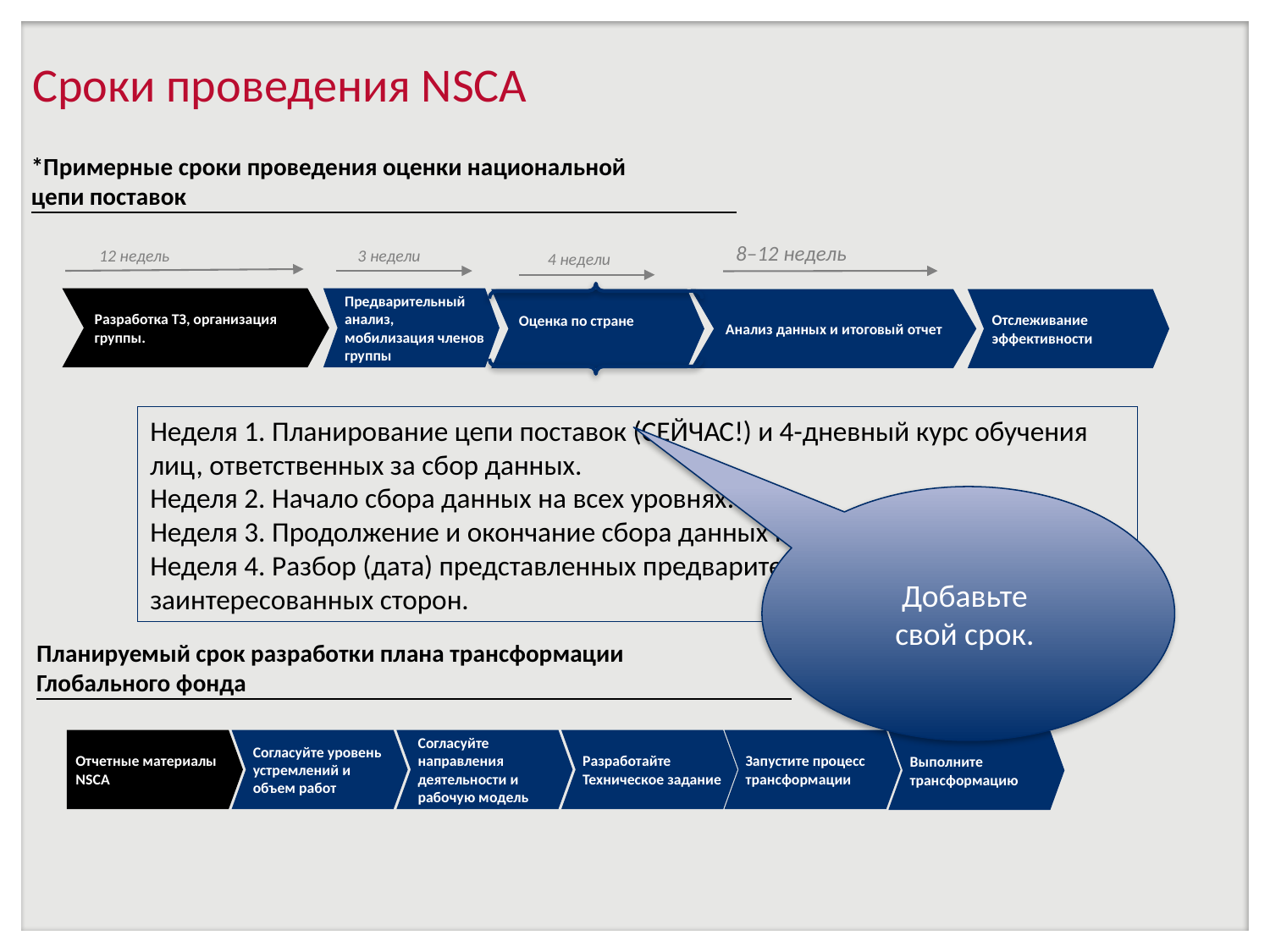

# Сроки проведения NSCA
*Примерные сроки проведения оценки национальной
цепи поставок

8–12 недель
12 недель
3 недели
4 недели
Оценка по стране

Разработка ТЗ, организация группы.

Предварительный анализ, мобилизация членов группы

Анализ данных и итоговый отчет

Отслеживание эффективности
Неделя 1. Планирование цепи поставок (СЕЙЧАС!) и 4-дневный курс обучения лиц, ответственных за сбор данных.
Неделя 2. Начало сбора данных на всех уровнях.
Неделя 3. Продолжение и окончание сбора данных на всех уровнях.
Неделя 4. Разбор (дата) представленных предварительных выводов для заинтересованных сторон.
Добавьте
свой срок.
Планируемый срок разработки плана трансформации
Глобального фонда

Отчетные материалы NSCA

Согласуйте уровень устремлений и объем работ

Согласуйте направления деятельности и рабочую модель

Разработайте Техническое задание

Запустите процесс трансформации

Выполните трансформацию